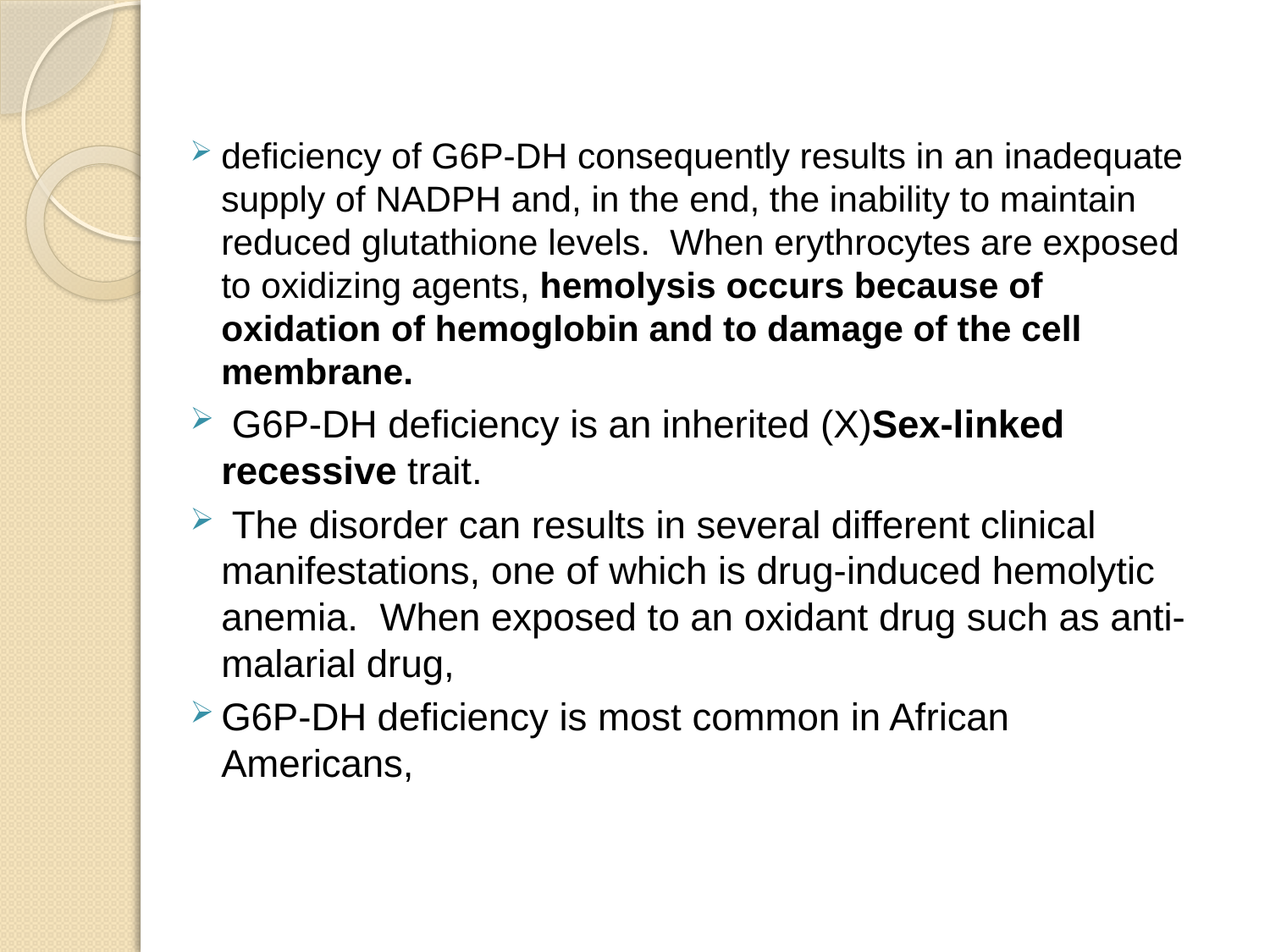

deficiency of G6P-DH consequently results in an inadequate supply of NADPH and, in the end, the inability to maintain reduced glutathione levels.  When erythrocytes are exposed to oxidizing agents, hemolysis occurs because of oxidation of hemoglobin and to damage of the cell membrane.
 G6P-DH deficiency is an inherited (X)Sex-linked recessive trait.
 The disorder can results in several different clinical manifestations, one of which is drug-induced hemolytic anemia.  When exposed to an oxidant drug such as anti-malarial drug,
G6P-DH deficiency is most common in African Americans,